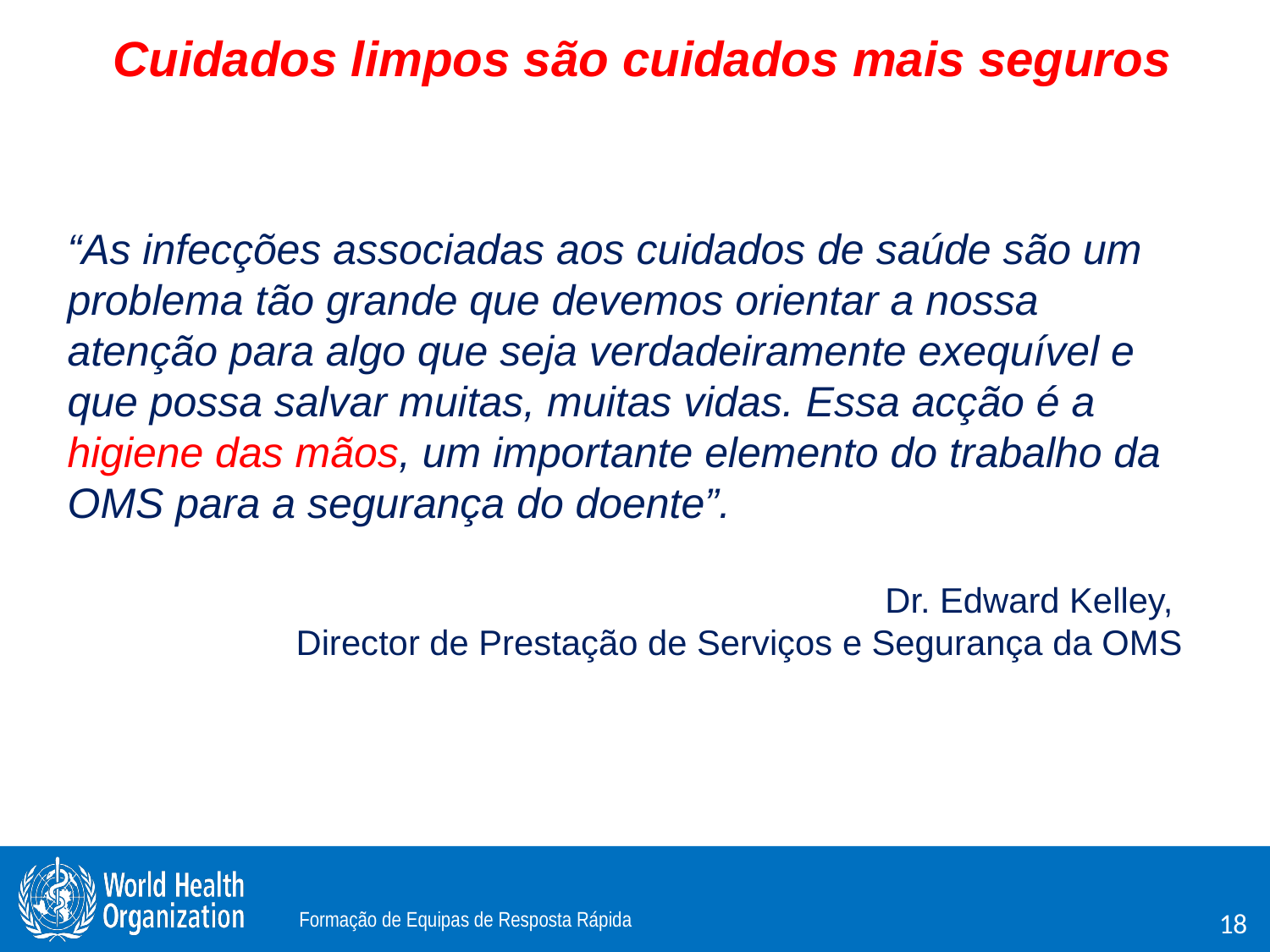

Cuidados limpos são cuidados mais seguros

“As infecções associadas aos cuidados de saúde são um problema tão grande que devemos orientar a nossa atenção para algo que seja verdadeiramente exequível e que possa salvar muitas, muitas vidas. Essa acção é a higiene das mãos, um importante elemento do trabalho da OMS para a segurança do doente”.

Dr. Edward Kelley,
Director de Prestação de Serviços e Segurança da OMS